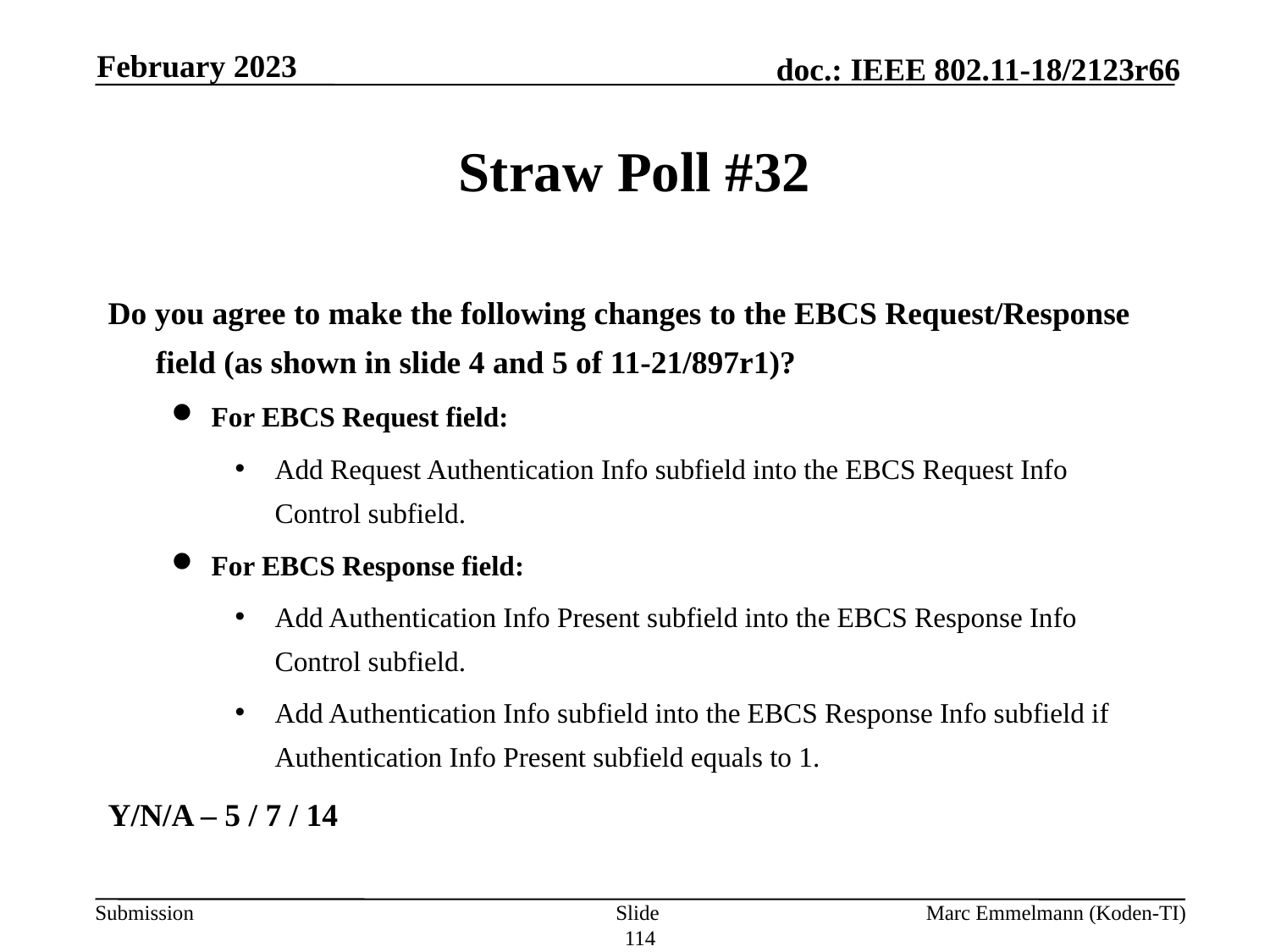

February 2023
# Straw Poll #32
Do you agree to make the following changes to the EBCS Request/Response field (as shown in slide 4 and 5 of 11-21/897r1)?
For EBCS Request field:
Add Request Authentication Info subfield into the EBCS Request Info Control subfield.
For EBCS Response field:
Add Authentication Info Present subfield into the EBCS Response Info Control subfield.
Add Authentication Info subfield into the EBCS Response Info subfield if Authentication Info Present subfield equals to 1.
Y/N/A – 5 / 7 / 14
Slide 114
Marc Emmelmann (Koden-TI)